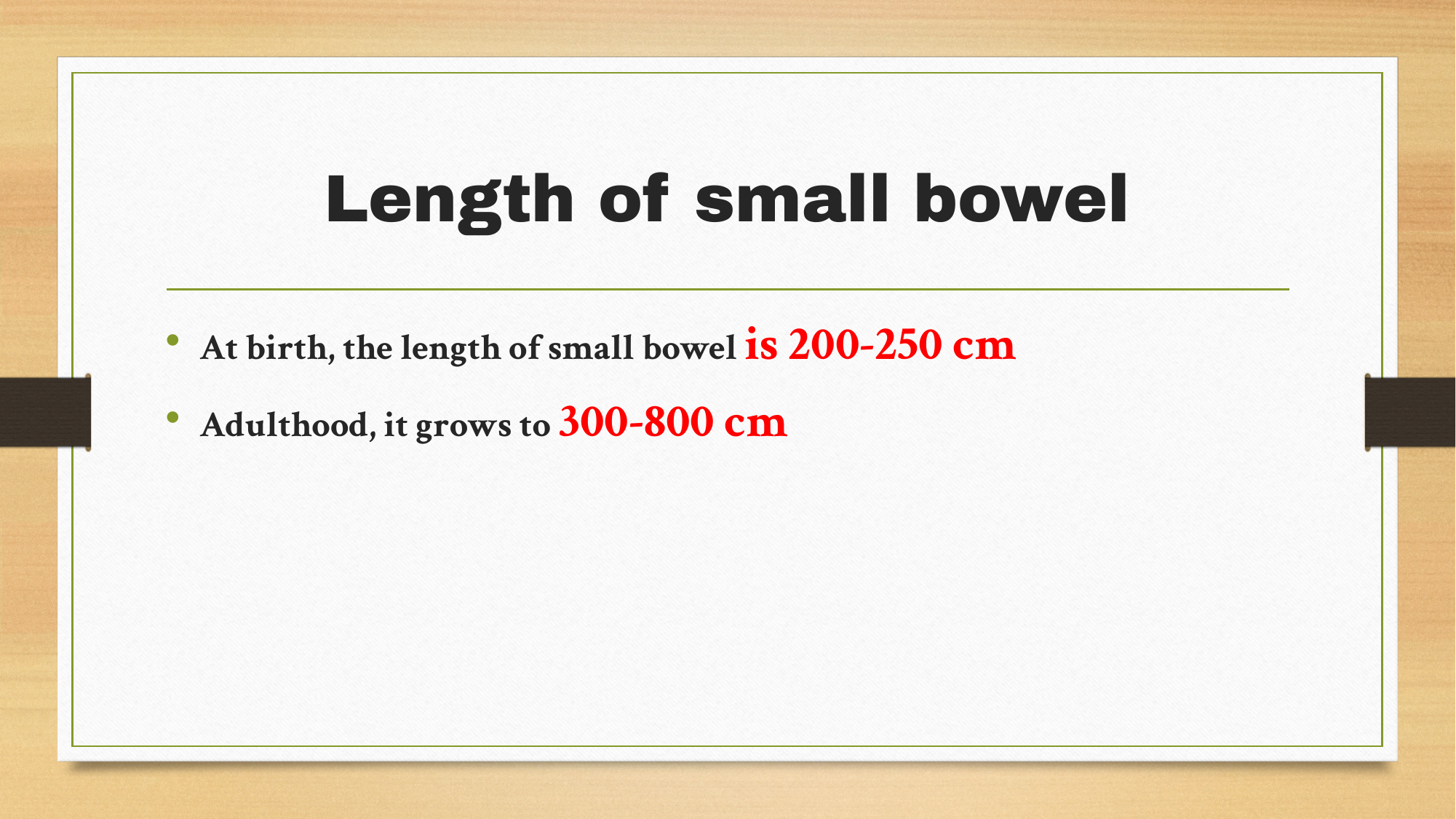

# Length of small bowel
At birth, the length of small bowel is 200-250 cm
Adulthood, it grows to 300-800 cm